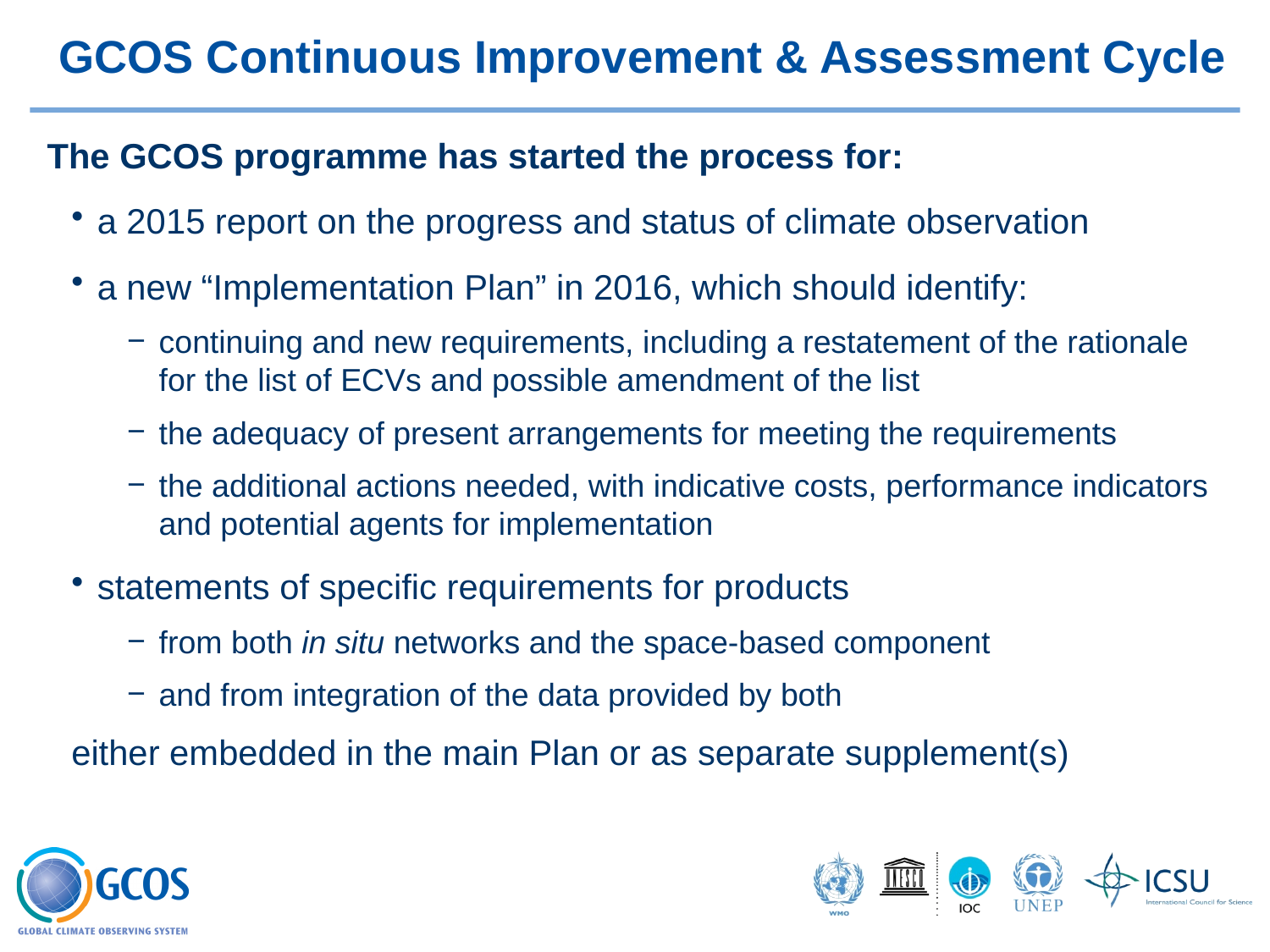

GCOS Continuous Improvement & Assessment Cycle
The GCOS programme has started the process for:
a 2015 report on the progress and status of climate observation
a new “Implementation Plan” in 2016, which should identify:
continuing and new requirements, including a restatement of the rationale for the list of ECVs and possible amendment of the list
the adequacy of present arrangements for meeting the requirements
the additional actions needed, with indicative costs, performance indicators and potential agents for implementation
statements of specific requirements for products
from both in situ networks and the space-based component
and from integration of the data provided by both
either embedded in the main Plan or as separate supplement(s)